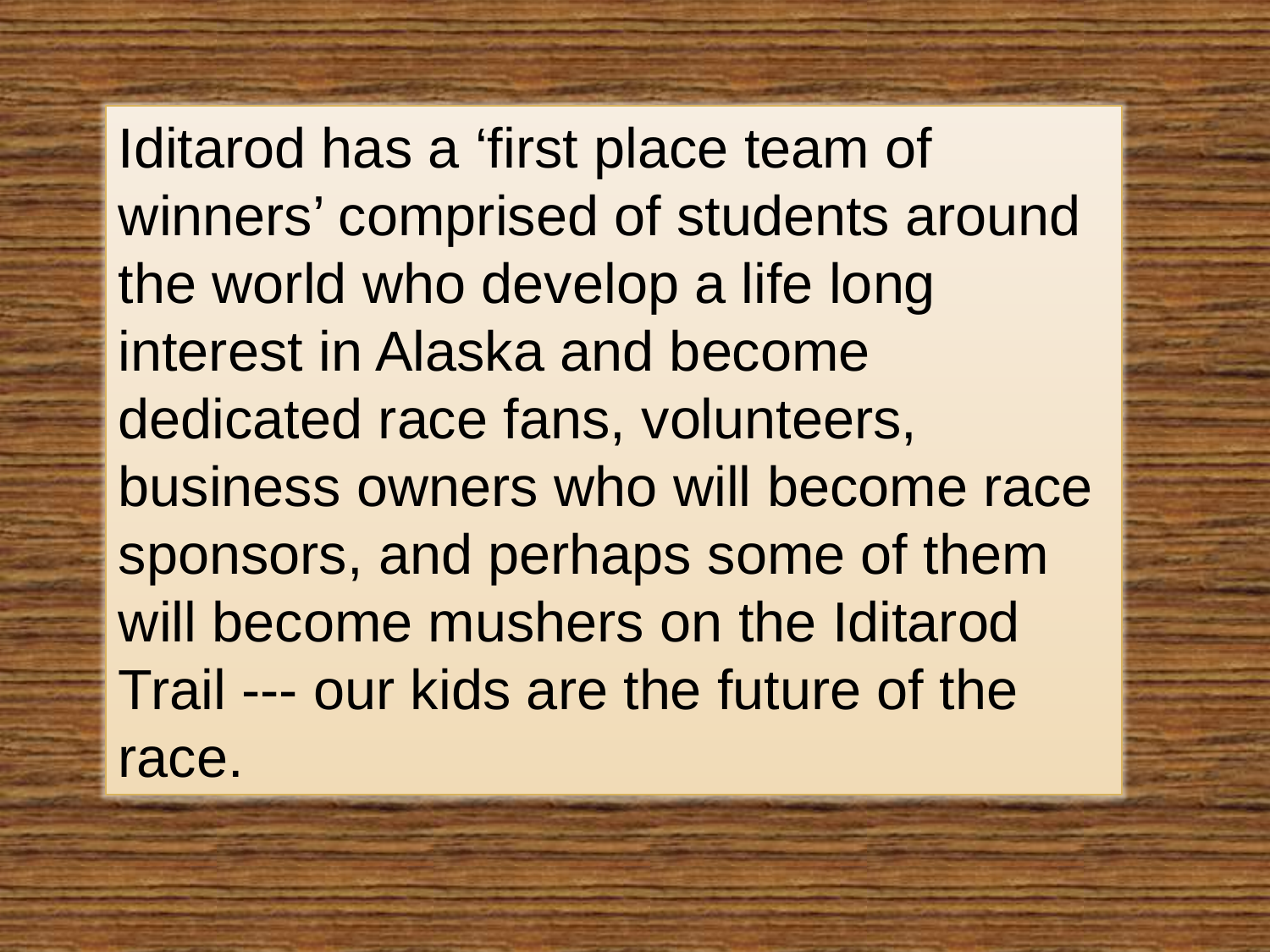

Iditarod has a ‘first place team of winners’ comprised of students around the world who develop a life long interest in Alaska and become dedicated race fans, volunteers, business owners who will become race sponsors, and perhaps some of them will become mushers on the Iditarod Trail --- our kids are the future of the race.